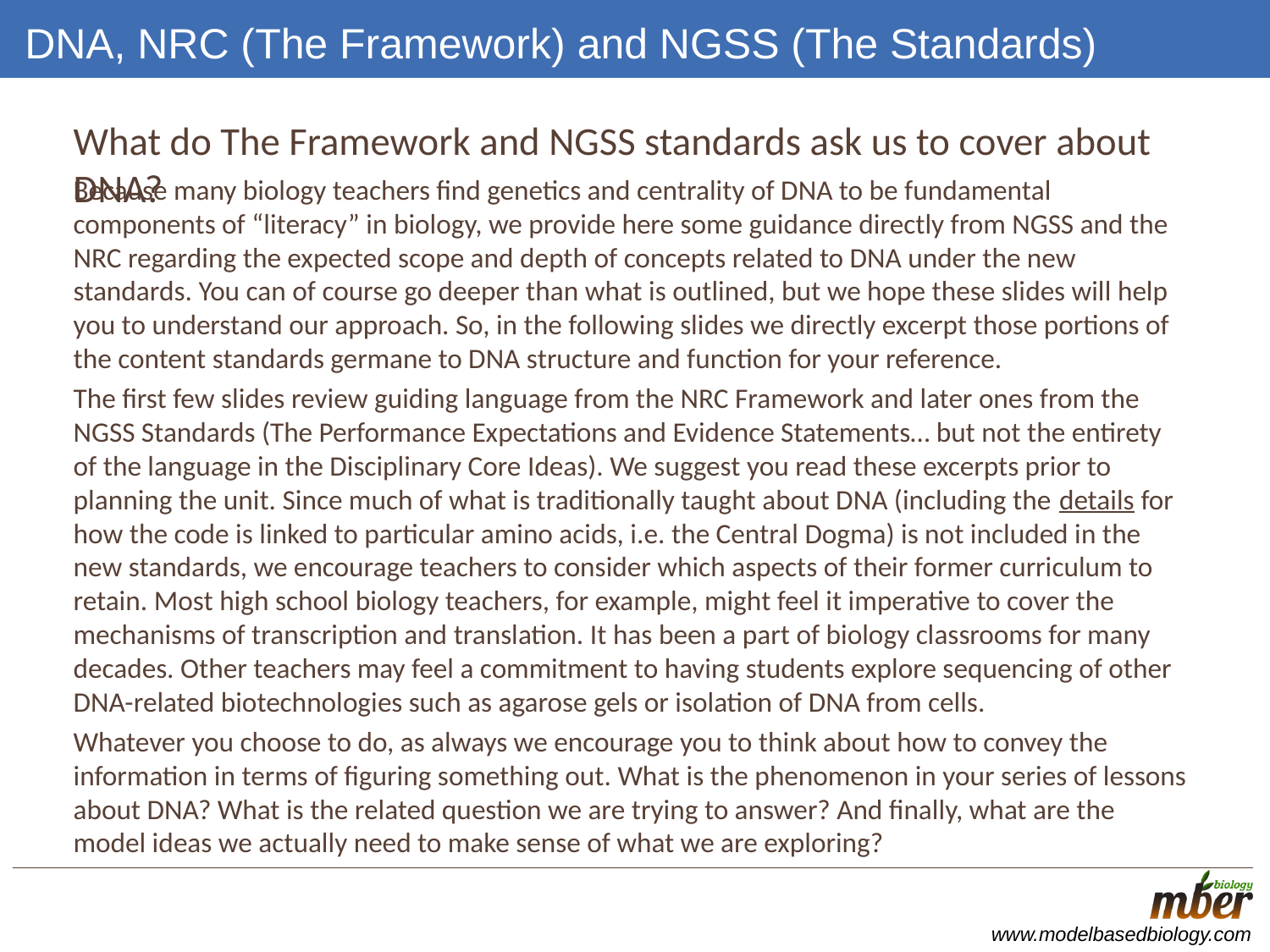

# DNA, NRC (The Framework) and NGSS (The Standards)
What do The Framework and NGSS standards ask us to cover about DNA?

Because many biology teachers find genetics and centrality of DNA to be fundamental components of “literacy” in biology, we provide here some guidance directly from NGSS and the NRC regarding the expected scope and depth of concepts related to DNA under the new standards. You can of course go deeper than what is outlined, but we hope these slides will help you to understand our approach. So, in the following slides we directly excerpt those portions of the content standards germane to DNA structure and function for your reference.
The first few slides review guiding language from the NRC Framework and later ones from the NGSS Standards (The Performance Expectations and Evidence Statements… but not the entirety of the language in the Disciplinary Core Ideas). We suggest you read these excerpts prior to planning the unit. Since much of what is traditionally taught about DNA (including the details for how the code is linked to particular amino acids, i.e. the Central Dogma) is not included in the new standards, we encourage teachers to consider which aspects of their former curriculum to retain. Most high school biology teachers, for example, might feel it imperative to cover the mechanisms of transcription and translation. It has been a part of biology classrooms for many decades. Other teachers may feel a commitment to having students explore sequencing of other DNA-related biotechnologies such as agarose gels or isolation of DNA from cells.
Whatever you choose to do, as always we encourage you to think about how to convey the information in terms of figuring something out. What is the phenomenon in your series of lessons about DNA? What is the related question we are trying to answer? And finally, what are the model ideas we actually need to make sense of what we are exploring?